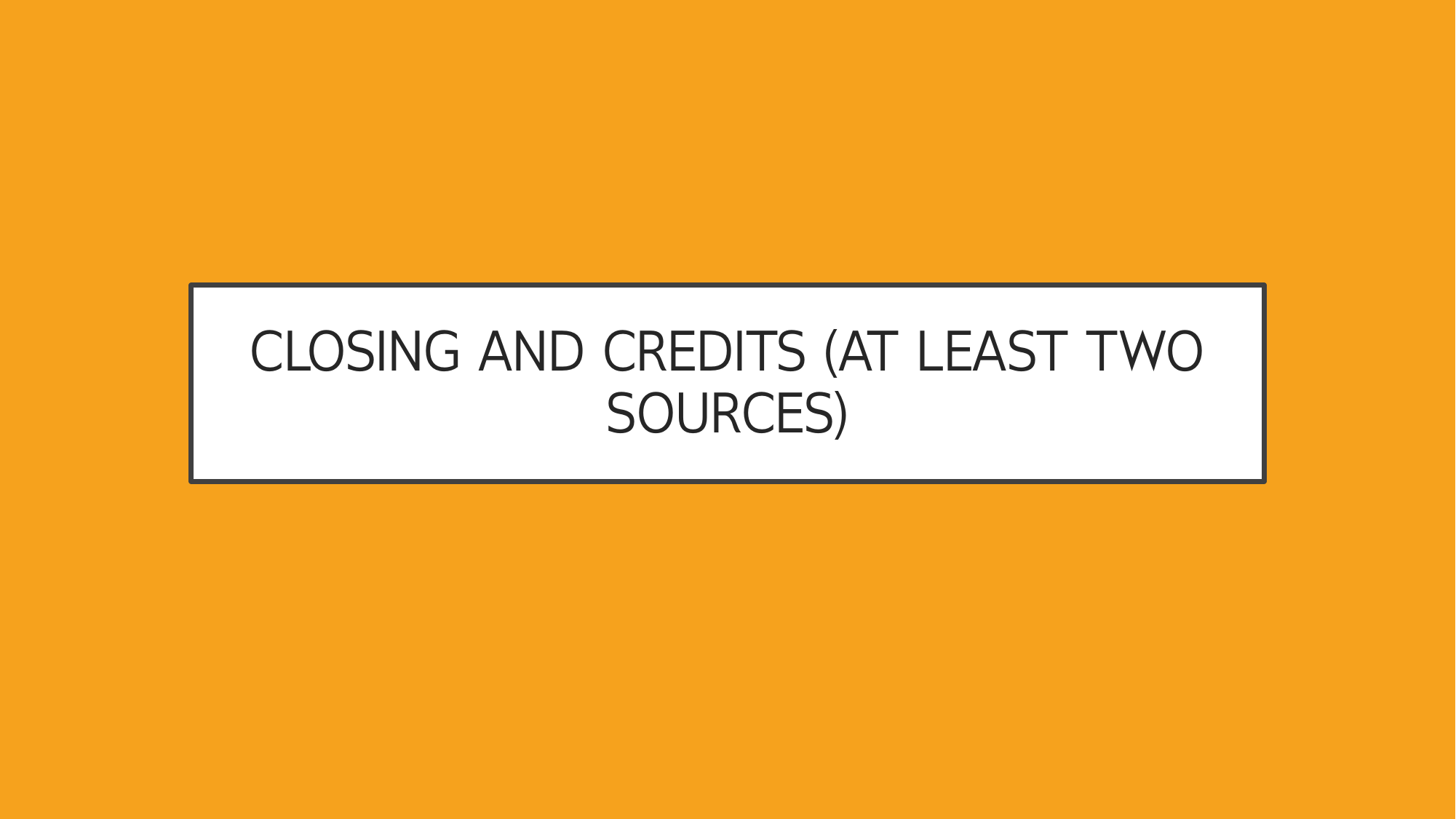

# CLOSING AND CREDITS (AT LEAST TWO SOURCES)